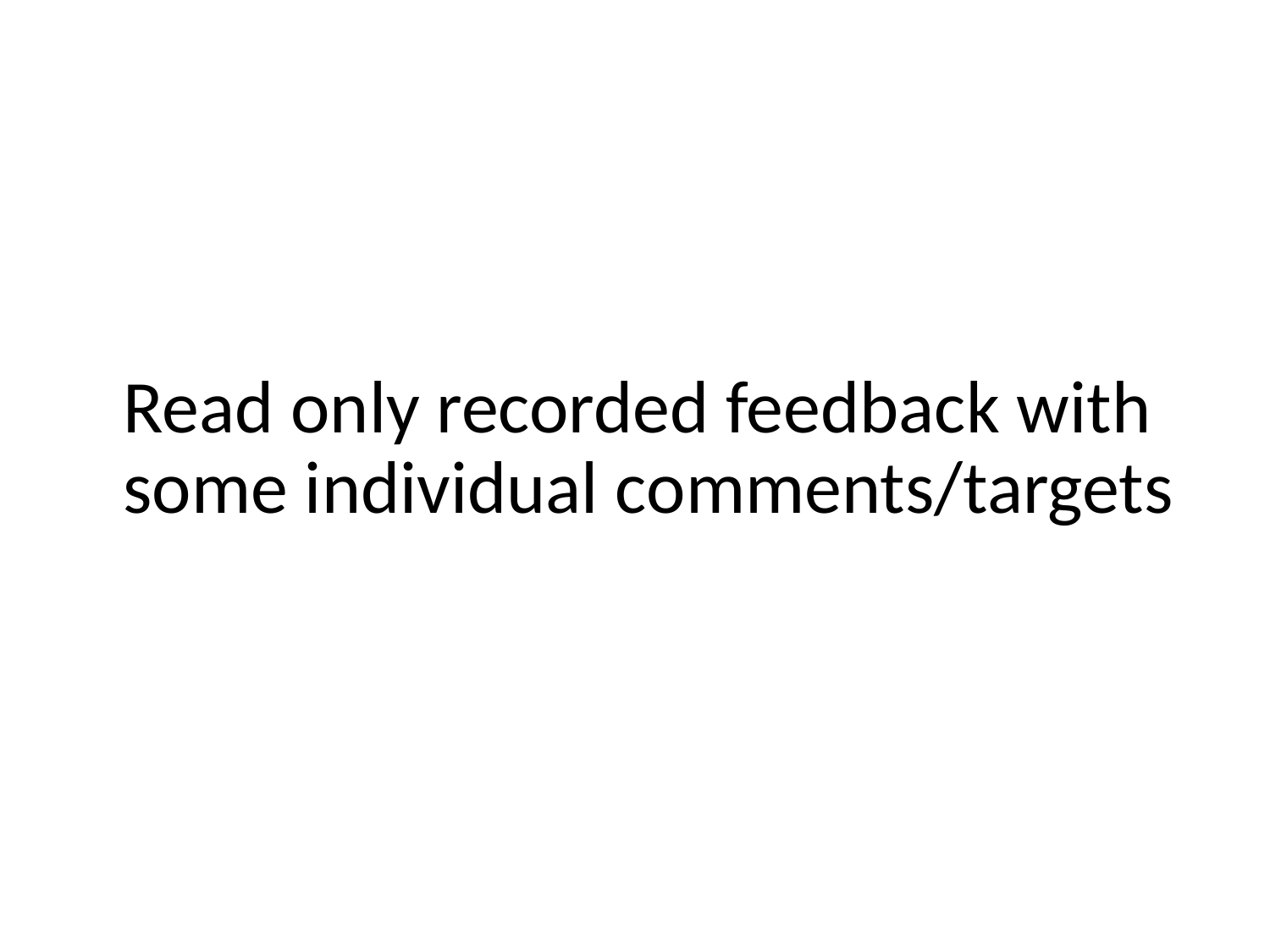

# Read only recorded feedback with some individual comments/targets